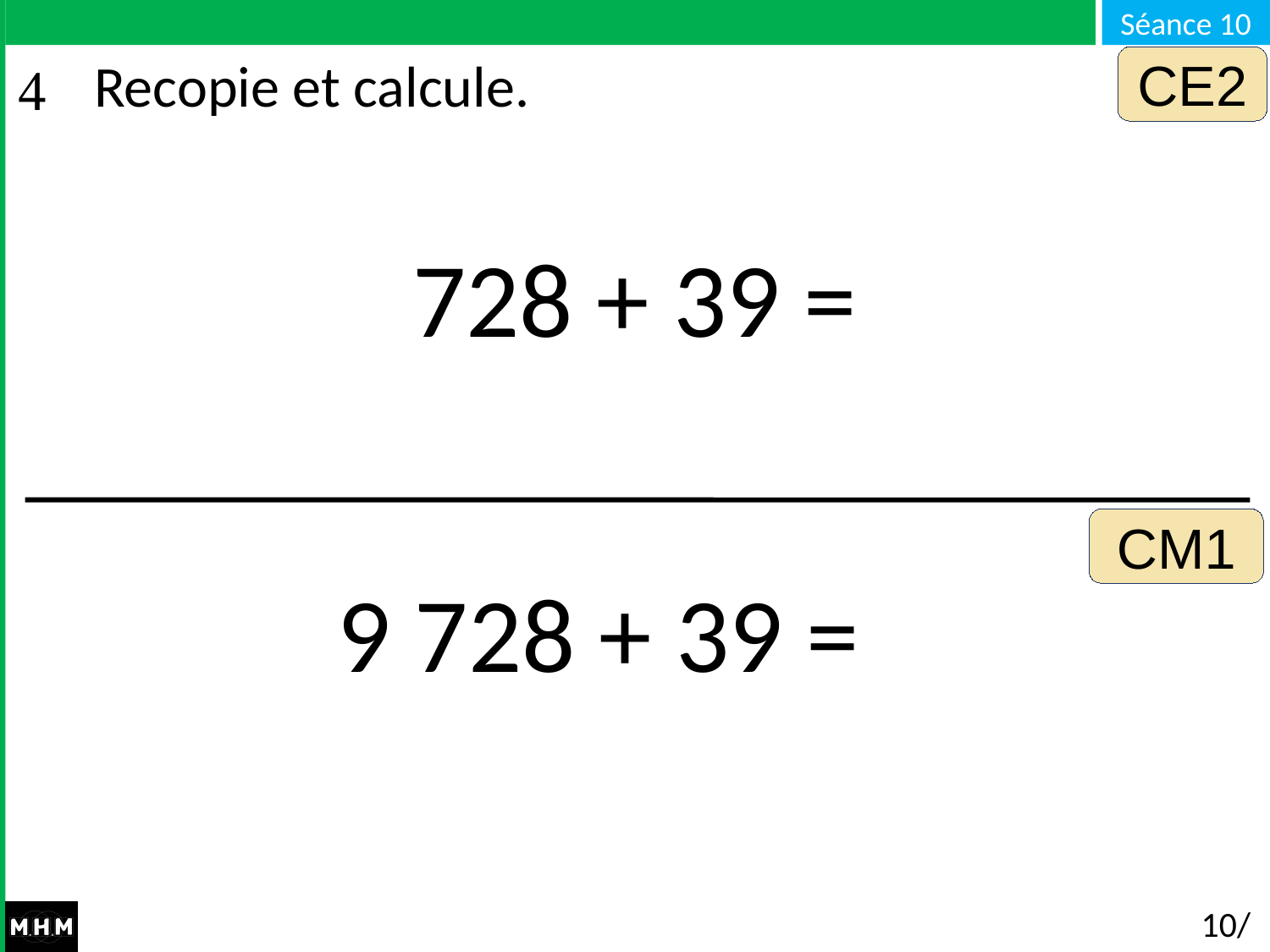

CE2
# Recopie et calcule.
728 + 39 =

CM1
9 728 + 39 =
10/10